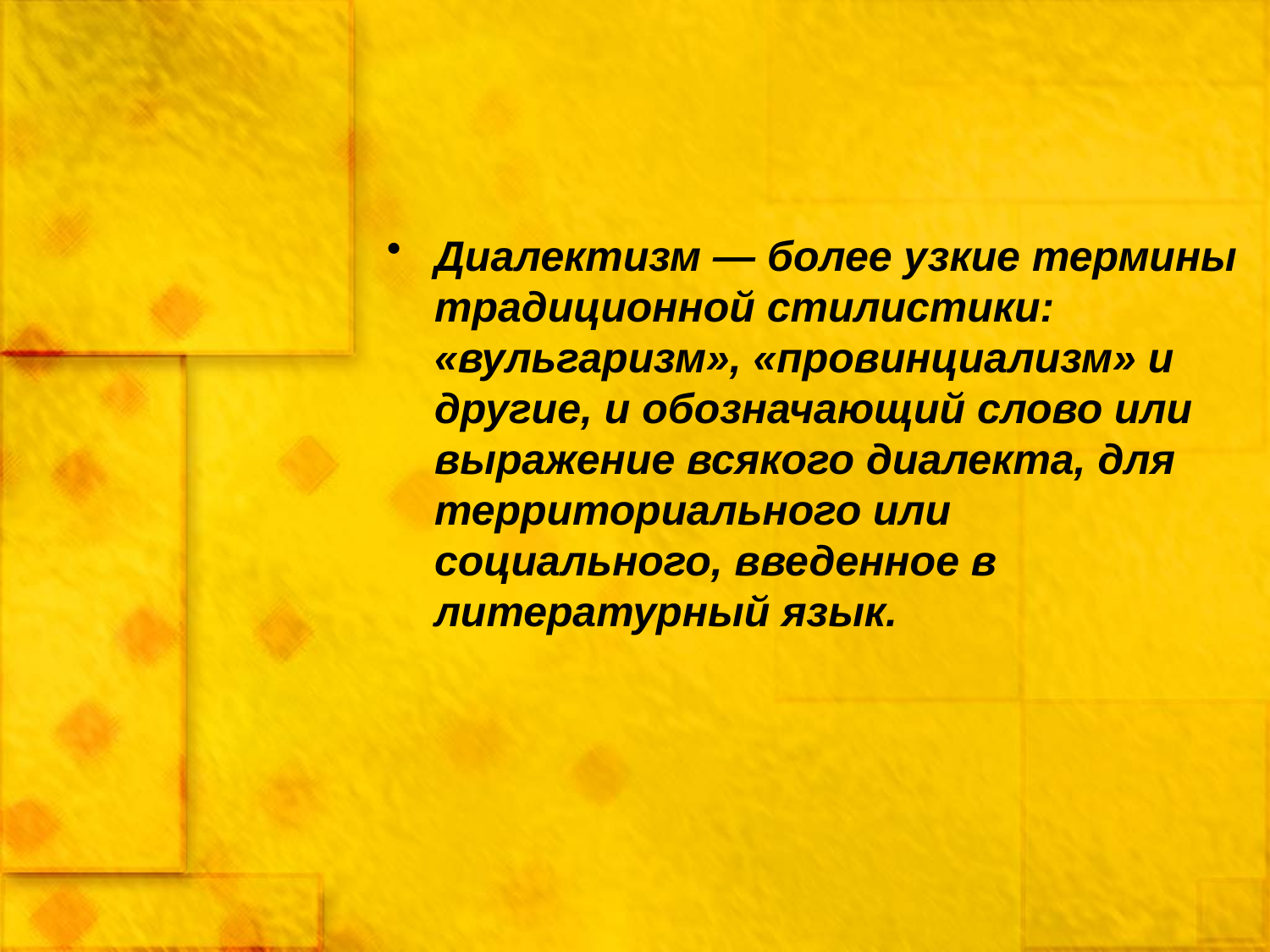

#
Диалектизм — более узкие термины традиционной стилистики: «вульгаризм», «провинциализм» и другие, и обозначающий слово или выражение всякого диалекта, для территориального или социального, введенное в литературный язык.